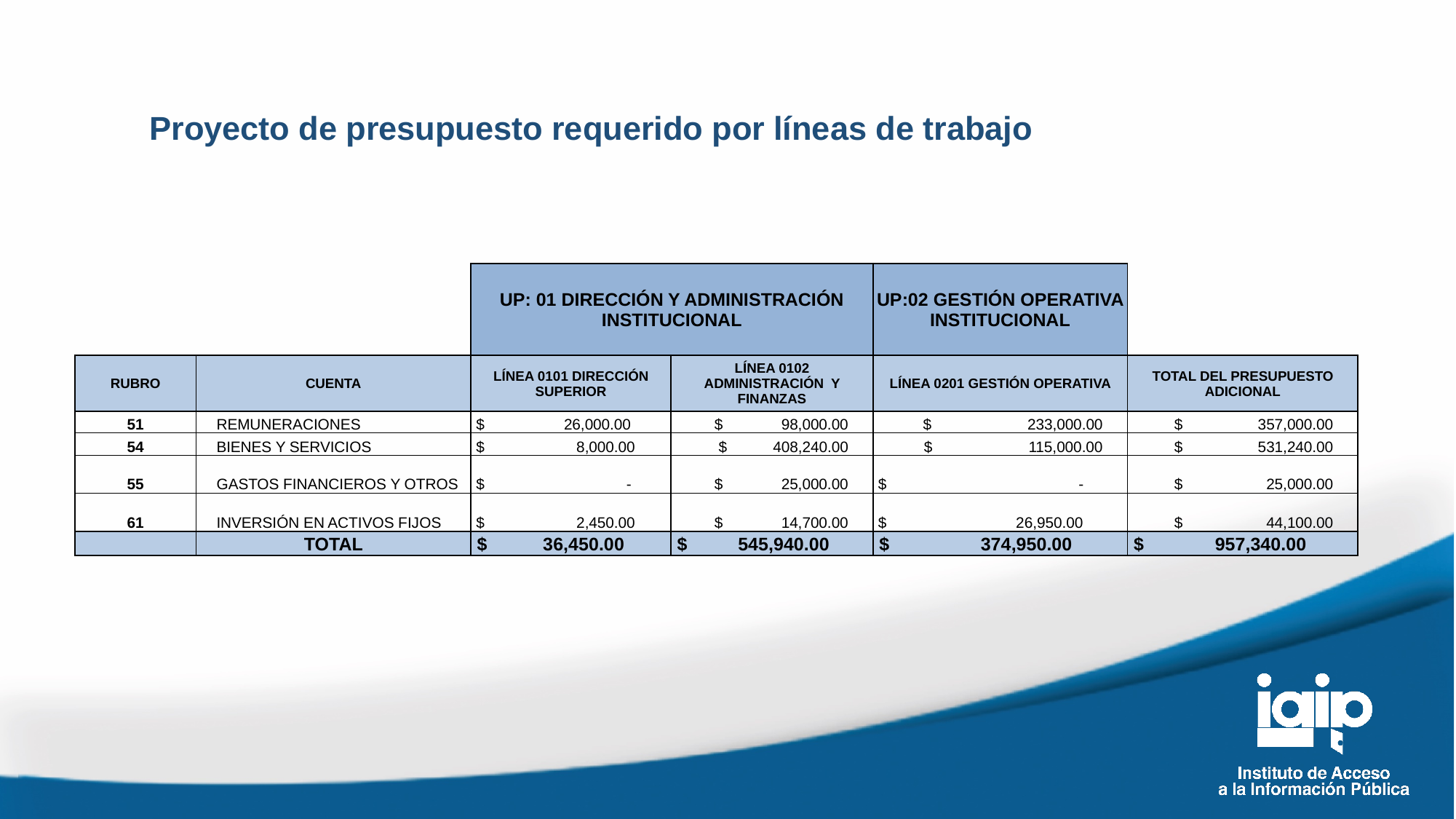

# Proyecto de presupuesto requerido por líneas de trabajo

|  |  | UP: 01 DIRECCIÓN Y ADMINISTRACIÓN INSTITUCIONAL |  | UP:02 GESTIÓN OPERATIVA INSTITUCIONAL |  |
| --- | --- | --- | --- | --- | --- |
| RUBRO | CUENTA | LÍNEA 0101 DIRECCIÓN SUPERIOR | LÍNEA 0102 ADMINISTRACIÓN  Y FINANZAS | LÍNEA 0201 GESTIÓN OPERATIVA | TOTAL DEL PRESUPUESTO ADICIONAL |
| 51 | REMUNERACIONES | $ 26,000.00 | $ 98,000.00 | $ 233,000.00 | $ 357,000.00 |
| 54 | BIENES Y SERVICIOS | $ 8,000.00 | $ 408,240.00 | $ 115,000.00 | $ 531,240.00 |
| 55 | GASTOS FINANCIEROS Y OTROS | $ - | $ 25,000.00 | $ - | $ 25,000.00 |
| 61 | INVERSIÓN EN ACTIVOS FIJOS | $ 2,450.00 | $ 14,700.00 | $ 26,950.00 | $ 44,100.00 |
|  | TOTAL | $ 36,450.00 | $ 545,940.00 | $ 374,950.00 | $ 957,340.00 |